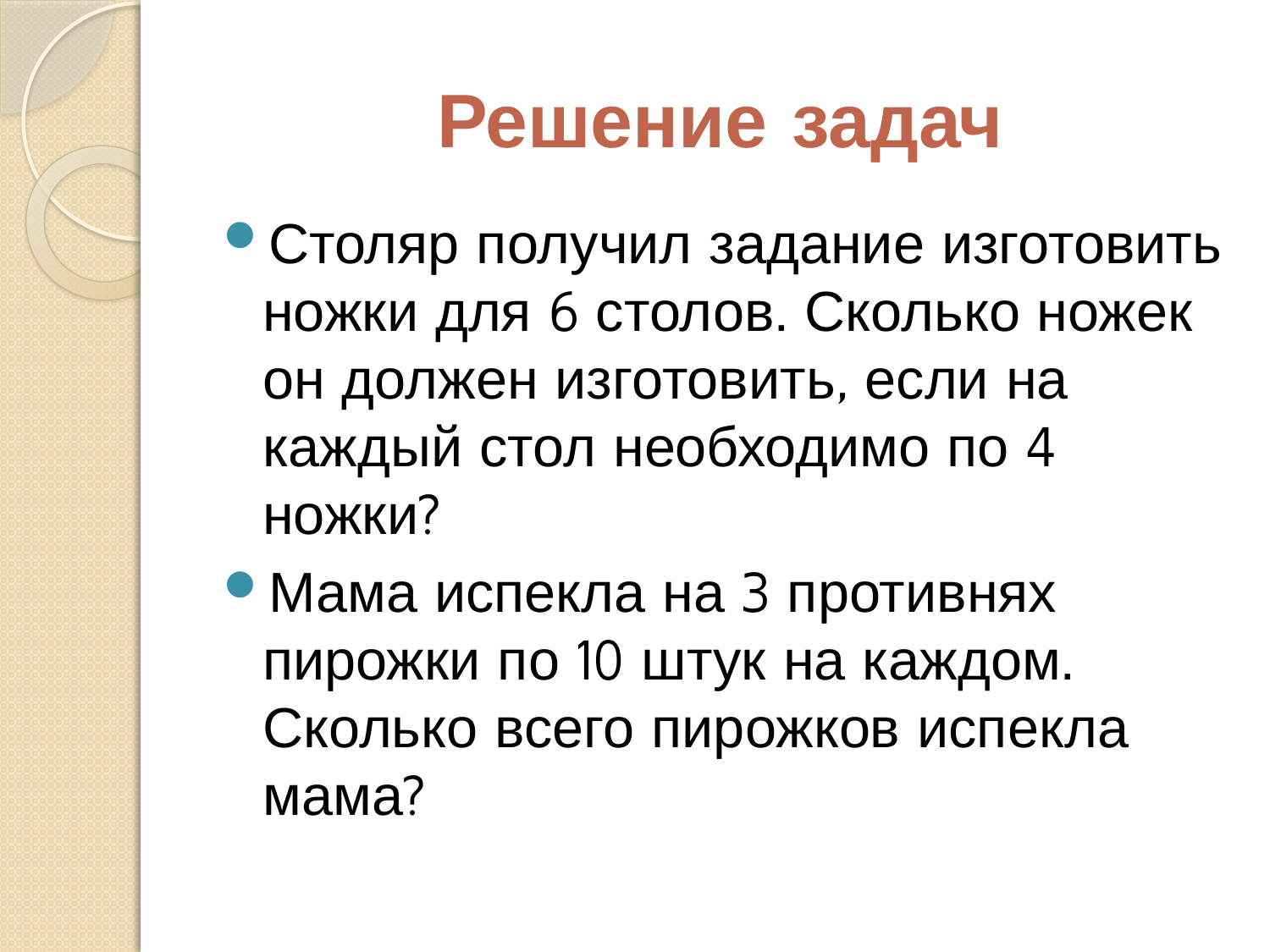

# Решение задач
Столяр получил задание изготовить ножки для 6 столов. Сколько ножек он должен изготовить, если на каждый стол необходимо по 4 ножки?
Мама испекла на 3 противнях пирожки по 10 штук на каждом. Сколько всего пирожков испекла мама?